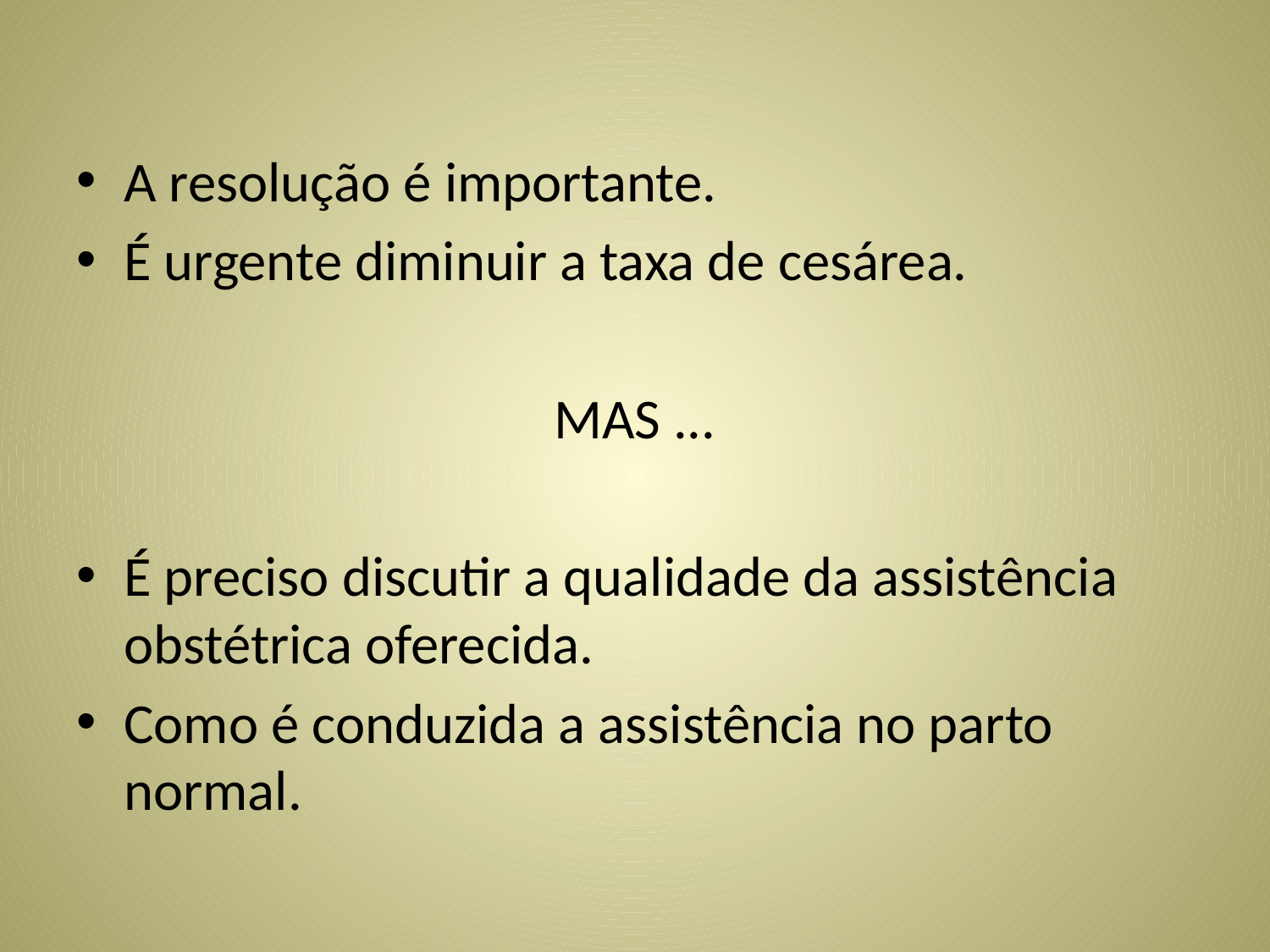

A resolução é importante.
É urgente diminuir a taxa de cesárea.

MAS ...

É preciso discutir a qualidade da assistência obstétrica oferecida.
Como é conduzida a assistência no parto normal.